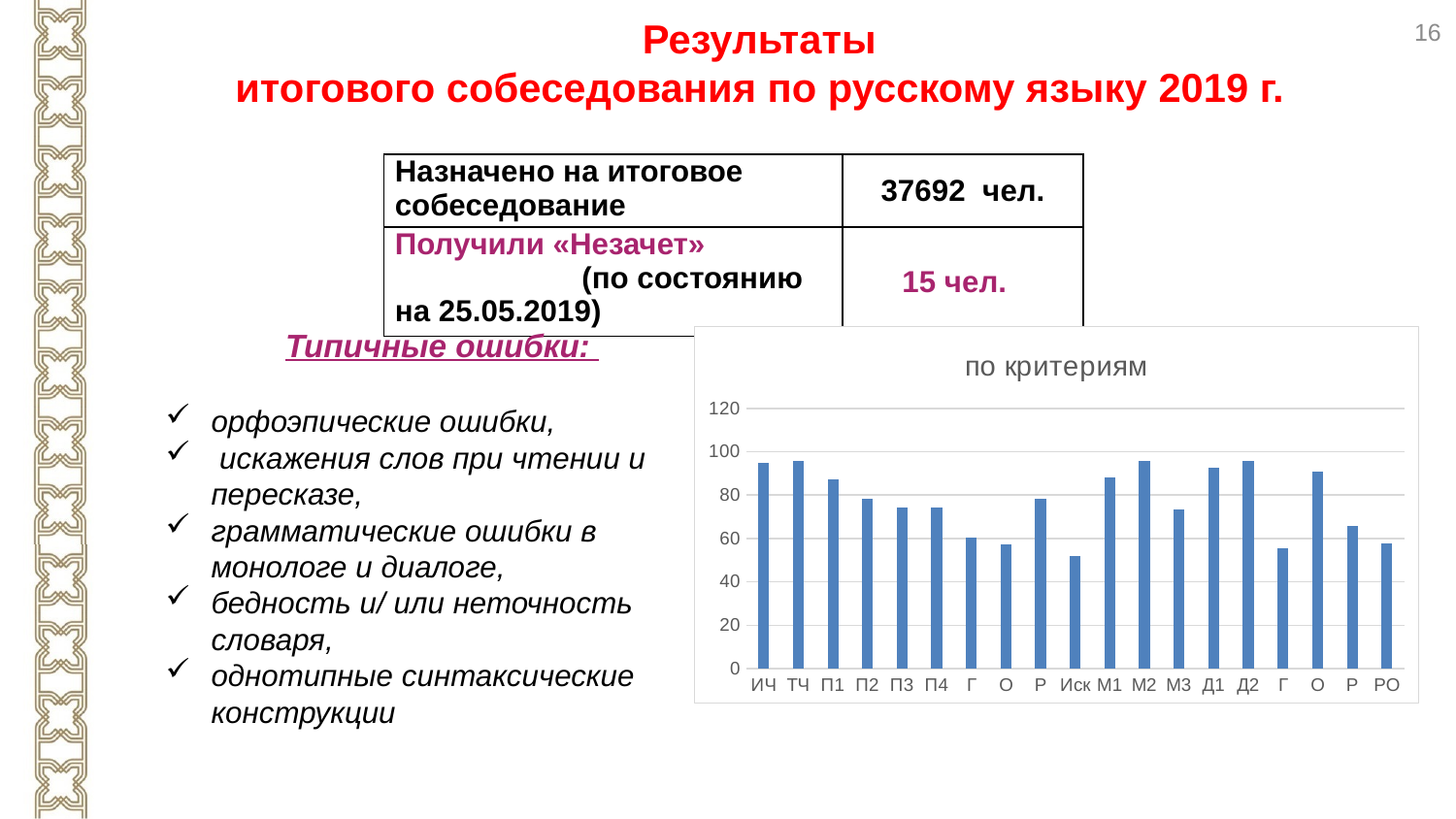

16
Результаты
итогового собеседования по русскому языку 2019 г.
| Назначено на итоговое собеседование | 37692 чел. |
| --- | --- |
| Получили «Незачет» (по состоянию на 25.05.2019) | 15 чел. |
Типичные ошибки:

орфоэпические ошибки,
 искажения слов при чтении и пересказе,
грамматические ошибки в монологе и диалоге,
бедность и/ или неточность словаря,
однотипные синтаксические конструкции

### Chart: по критериям

| Category |  |
|---|---|
| ИЧ | 94.98946132707239 |
| ТЧ | 95.79787092126676 |
| П1 | 87.42829700381527 |
| П2 | 78.17294095675142 |
| П3 | 74.34967049971985 |
| П4 | 74.49907953363038 |
| Г | 60.58002721378833 |
| О | 57.274352338518185 |
| Р | 78.40772658146794 |
| Иск | 52.03169605933673 |
| М1 | 88.00725701021851 |
| М2 | 95.55508124116218 |
| М3 | 73.4025239454657 |
| Д1 | 92.57757263680266 |
| Д2 | 95.59243349963981 |
| Г | 55.34003895306956 |
| О | 90.63792321442864 |
| Р | 65.56922173901444 |
| РО | 57.86665243723487 |